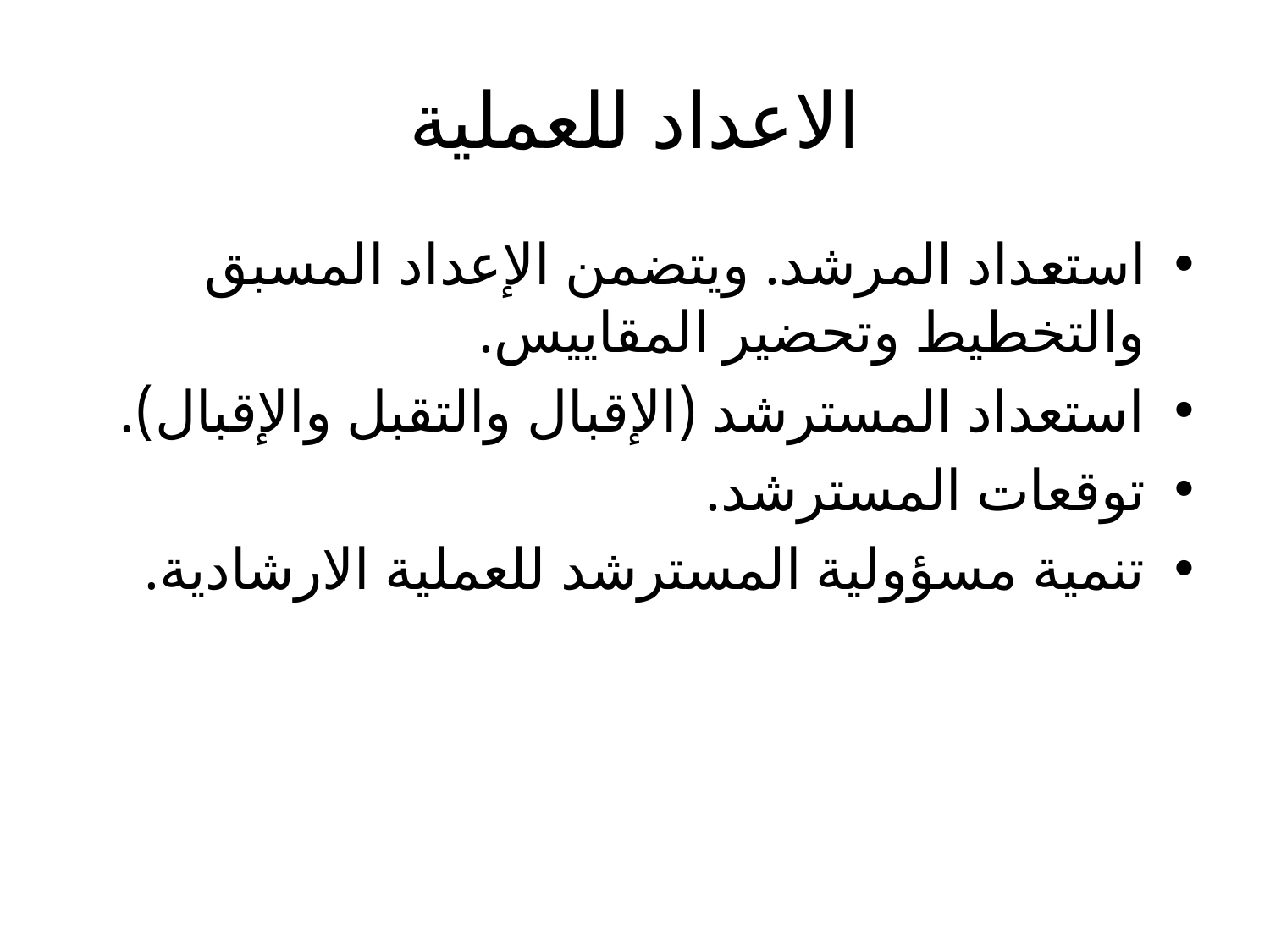

# الاعداد للعملية
استعداد المرشد. ويتضمن الإعداد المسبق والتخطيط وتحضير المقاييس.
استعداد المسترشد (الإقبال والتقبل والإقبال).
توقعات المسترشد.
تنمية مسؤولية المسترشد للعملية الارشادية.